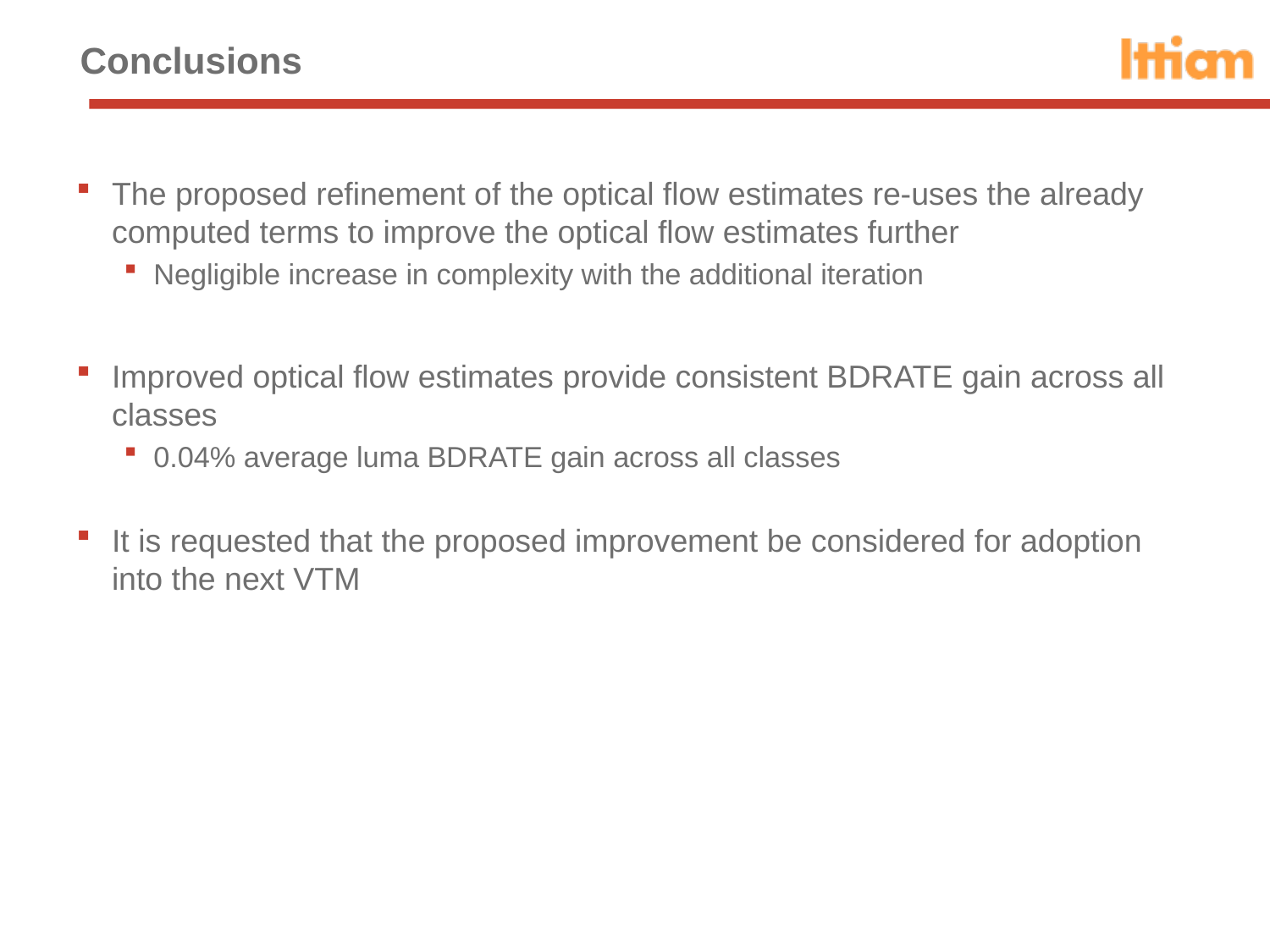

# Conclusions
The proposed refinement of the optical flow estimates re-uses the already computed terms to improve the optical flow estimates further
Negligible increase in complexity with the additional iteration

Improved optical flow estimates provide consistent BDRATE gain across all classes
0.04% average luma BDRATE gain across all classes

It is requested that the proposed improvement be considered for adoption into the next VTM